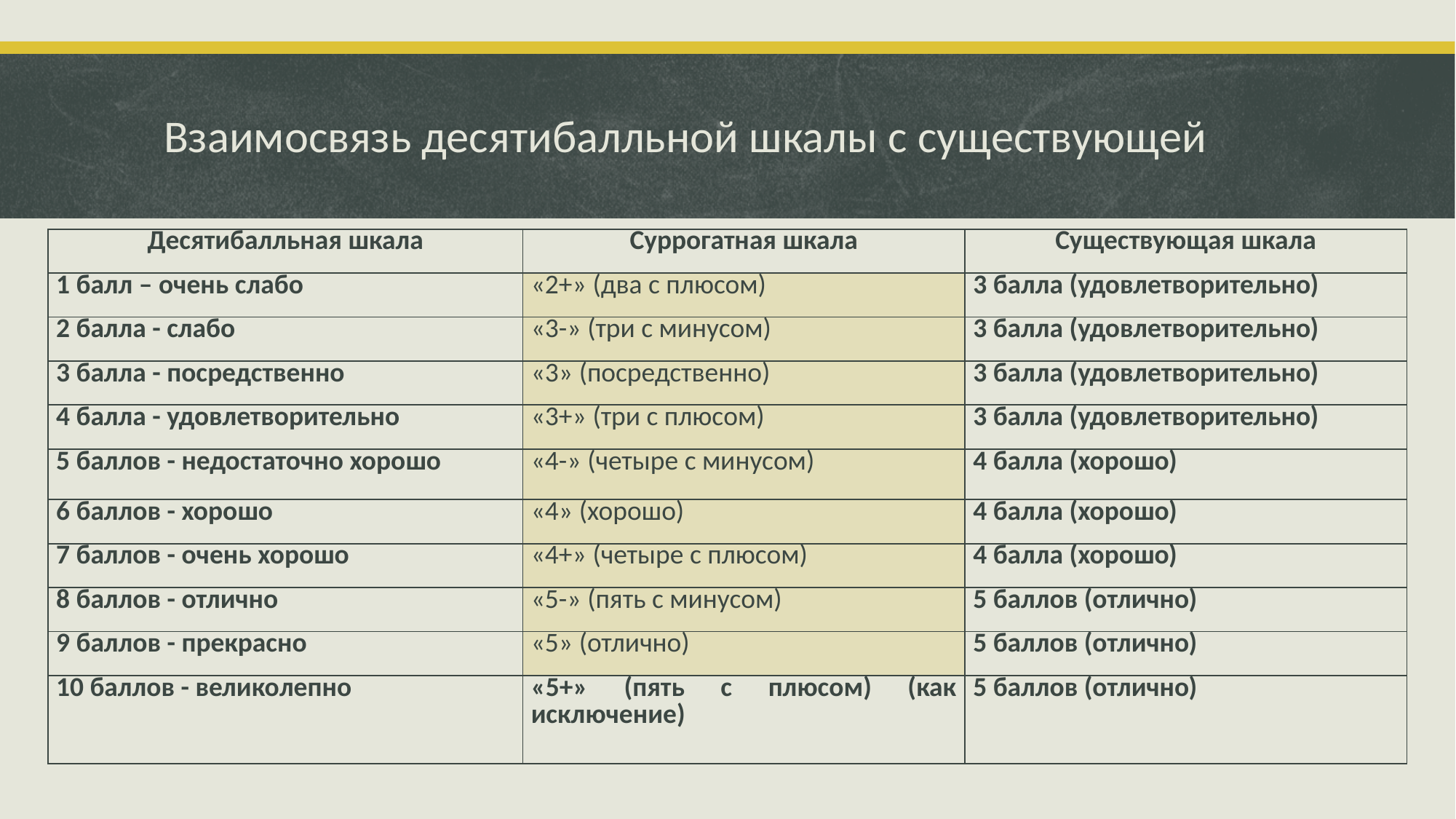

# Взаимосвязь десятибалльной шкалы с существующей
| Десятибалльная шкала | Суррогатная шкала | Существующая шкала |
| --- | --- | --- |
| 1 балл – очень слабо | «2+» (два с плюсом) | 3 балла (удовлетворительно) |
| 2 балла - слабо | «3-» (три с минусом) | 3 балла (удовлетворительно) |
| 3 балла - посредственно | «3» (посредственно) | 3 балла (удовлетворительно) |
| 4 балла - удовлетворительно | «3+» (три с плюсом) | 3 балла (удовлетворительно) |
| 5 баллов - недостаточно хорошо | «4-» (четыре с минусом) | 4 балла (хорошо) |
| 6 баллов - хорошо | «4» (хорошо) | 4 балла (хорошо) |
| 7 баллов - очень хорошо | «4+» (четыре с плюсом) | 4 балла (хорошо) |
| 8 баллов - отлично | «5-» (пять с минусом) | 5 баллов (отлично) |
| 9 баллов - прекрасно | «5» (отлично) | 5 баллов (отлично) |
| 10 баллов - великолепно | «5+» (пять с плюсом) (как исключение) | 5 баллов (отлично) |